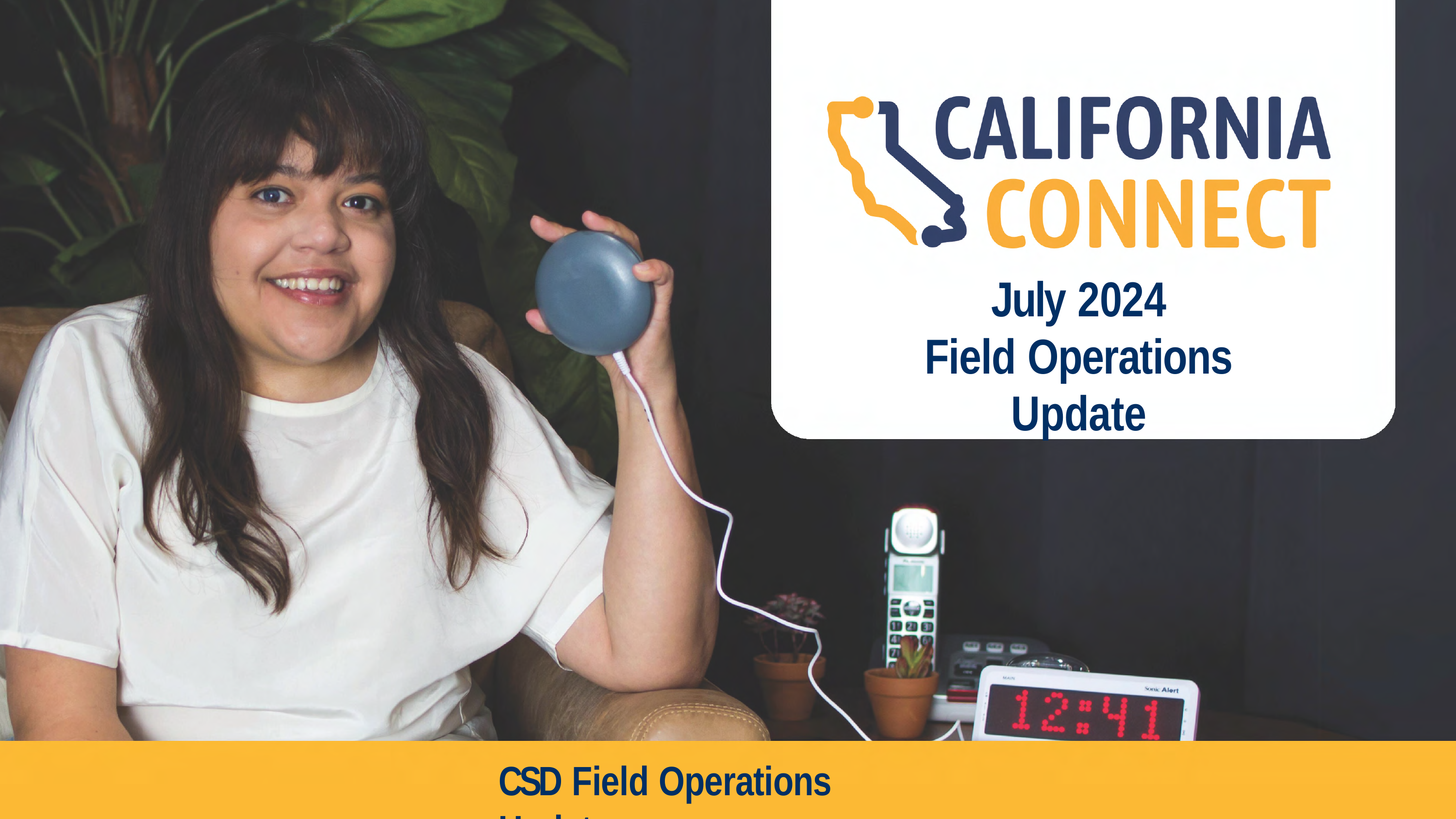

# July 2024
Field Operations Update
CSD Field Operations Updates